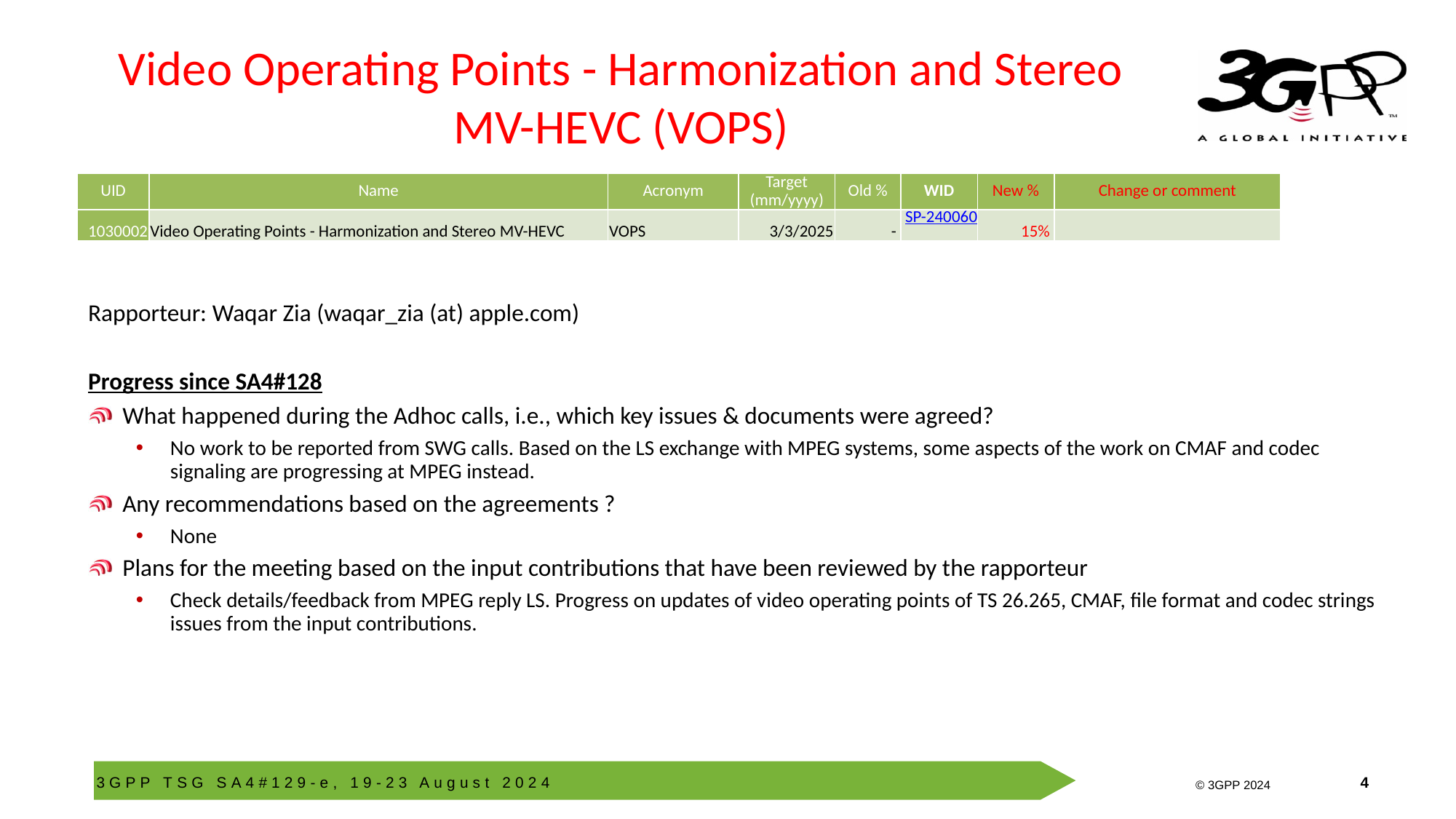

# Video Operating Points - Harmonization and Stereo MV-HEVC (VOPS)
| UID | Name | Acronym | Target (mm/yyyy) | Old % | WID | New % | Change or comment |
| --- | --- | --- | --- | --- | --- | --- | --- |
| 1030002 | Video Operating Points - Harmonization and Stereo MV-HEVC | VOPS | 3/3/2025 | - | SP-240060 | 15% |  |
Rapporteur: Waqar Zia (waqar_zia (at) apple.com)

Progress since SA4#128
What happened during the Adhoc calls, i.e., which key issues & documents were agreed?
No work to be reported from SWG calls. Based on the LS exchange with MPEG systems, some aspects of the work on CMAF and codec signaling are progressing at MPEG instead.
Any recommendations based on the agreements ?
None
Plans for the meeting based on the input contributions that have been reviewed by the rapporteur
Check details/feedback from MPEG reply LS. Progress on updates of video operating points of TS 26.265, CMAF, file format and codec strings issues from the input contributions.